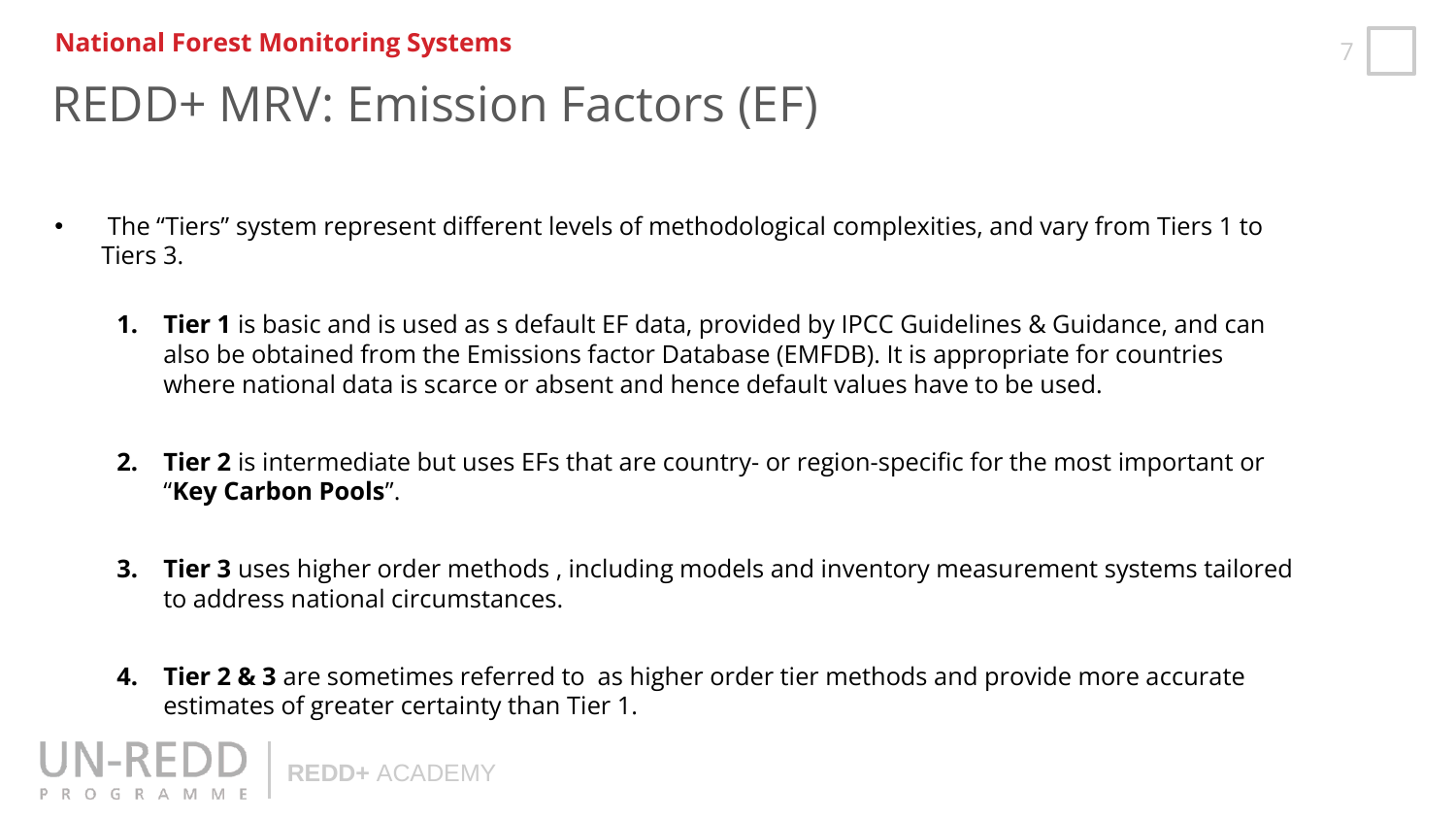

National Forest Monitoring Systems

REDD+ MRV: Emission Factors (EF)
 The “Tiers” system represent different levels of methodological complexities, and vary from Tiers 1 to Tiers 3.

Tier 1 is basic and is used as s default EF data, provided by IPCC Guidelines & Guidance, and can also be obtained from the Emissions factor Database (EMFDB). It is appropriate for countries where national data is scarce or absent and hence default values have to be used.

Tier 2 is intermediate but uses EFs that are country- or region-specific for the most important or “Key Carbon Pools”.

Tier 3 uses higher order methods , including models and inventory measurement systems tailored to address national circumstances.

Tier 2 & 3 are sometimes referred to  as higher order tier methods and provide more accurate estimates of greater certainty than Tier 1.